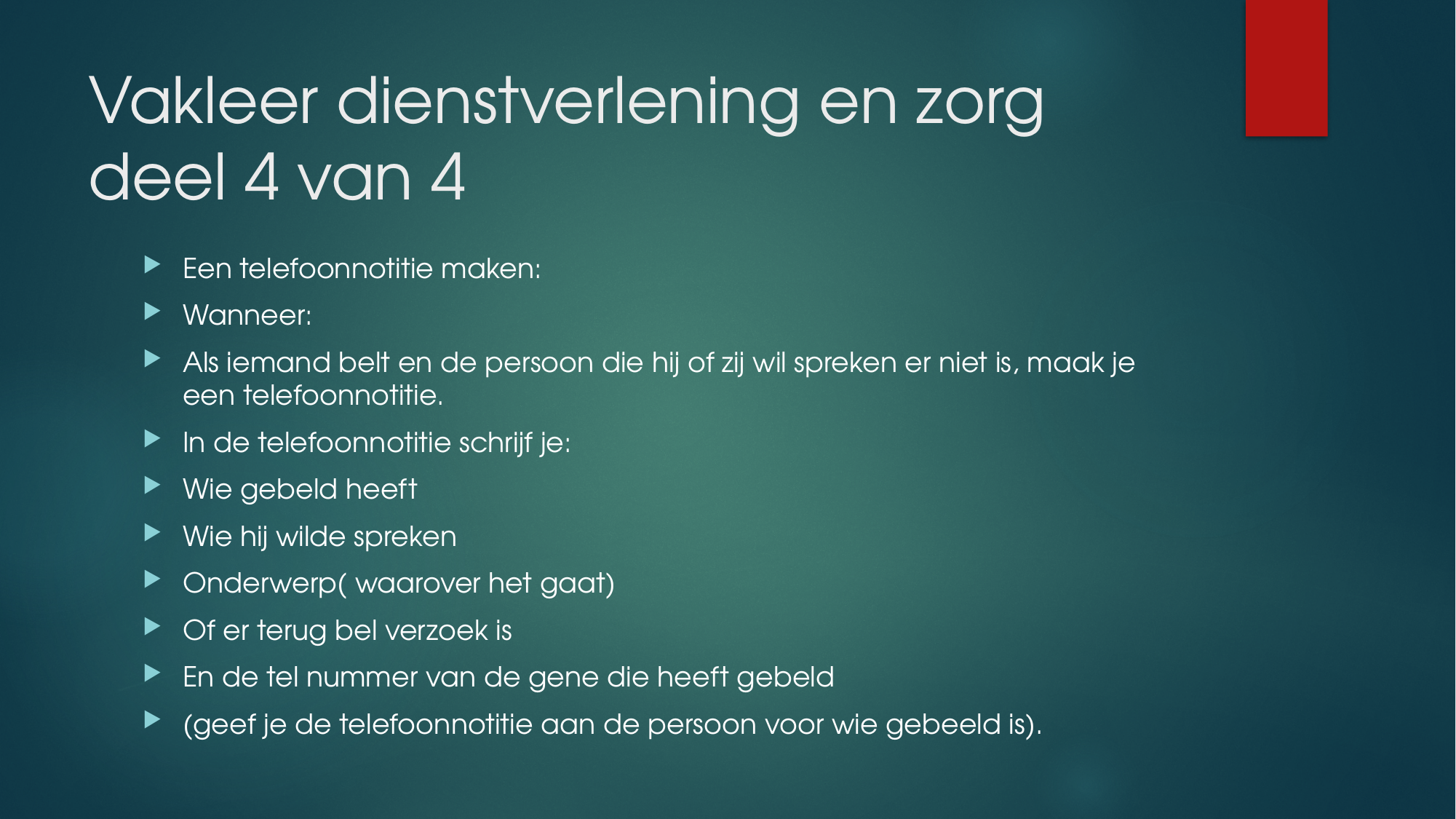

# Vakleer dienstverlening en zorg deel 4 van 4
Een telefoonnotitie maken:
Wanneer:
Als iemand belt en de persoon die hij of zij wil spreken er niet is, maak je een telefoonnotitie.
In de telefoonnotitie schrijf je:
Wie gebeld heeft
Wie hij wilde spreken
Onderwerp( waarover het gaat)
Of er terug bel verzoek is
En de tel nummer van de gene die heeft gebeld
(geef je de telefoonnotitie aan de persoon voor wie gebeeld is).